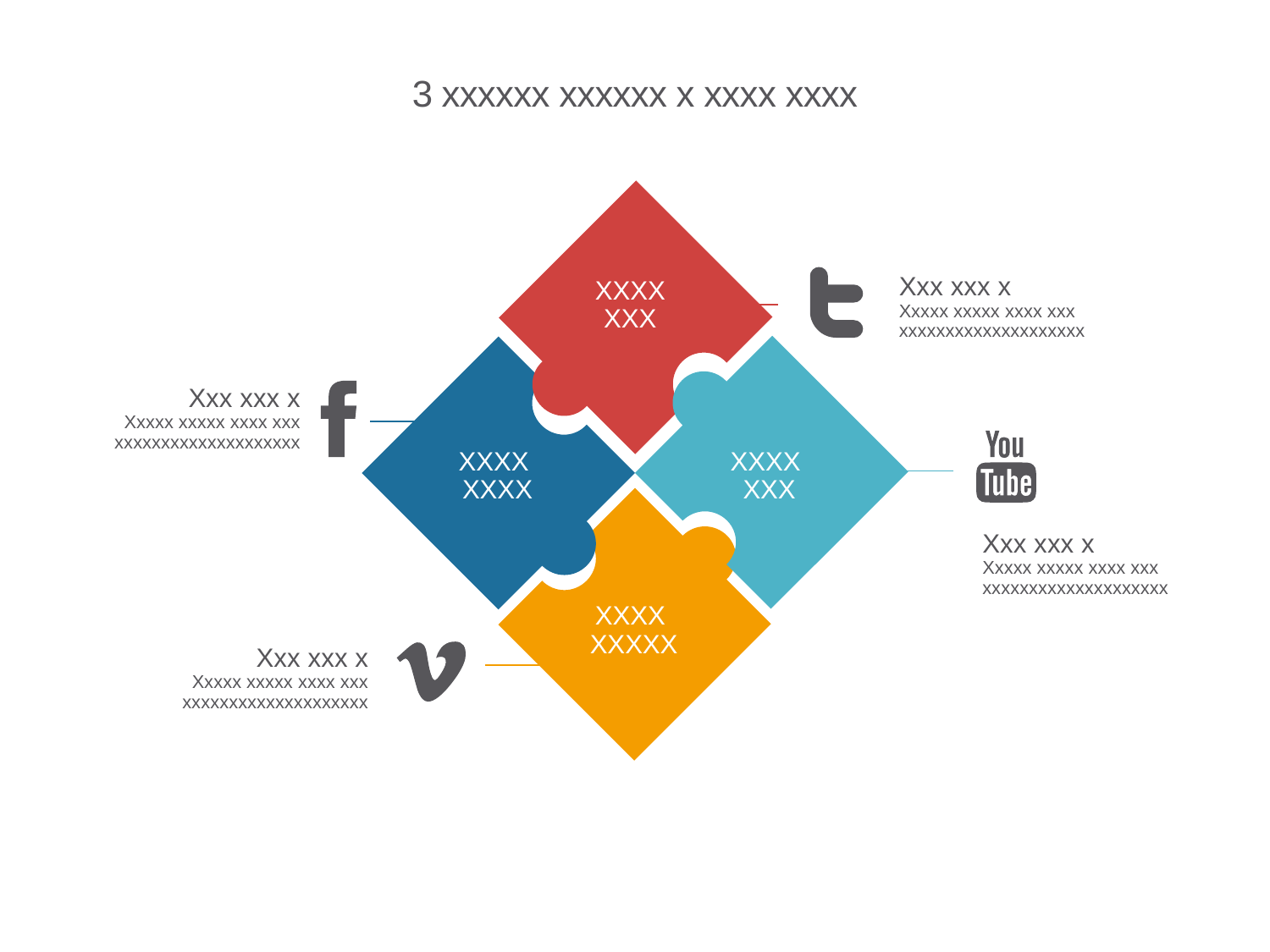

# 3 xxxxxx xxxxxx x xxxx xxxx

XXXX
XXX

XXXX
XXXX
XXXX
XXX

XXXX
XXXXX

Xxx xxx x
Xxxxx xxxxx xxxx xxx xxxxxxxxxxxxxxxxxxxx
Xxx xxx x
Xxxxx xxxxx xxxx xxx xxxxxxxxxxxxxxxxxxxx

Xxx xxx x
Xxxxx xxxxx xxxx xxx xxxxxxxxxxxxxxxxxxxx
Xxx xxx x
Xxxxx xxxxx xxxx xxx xxxxxxxxxxxxxxxxxxxx